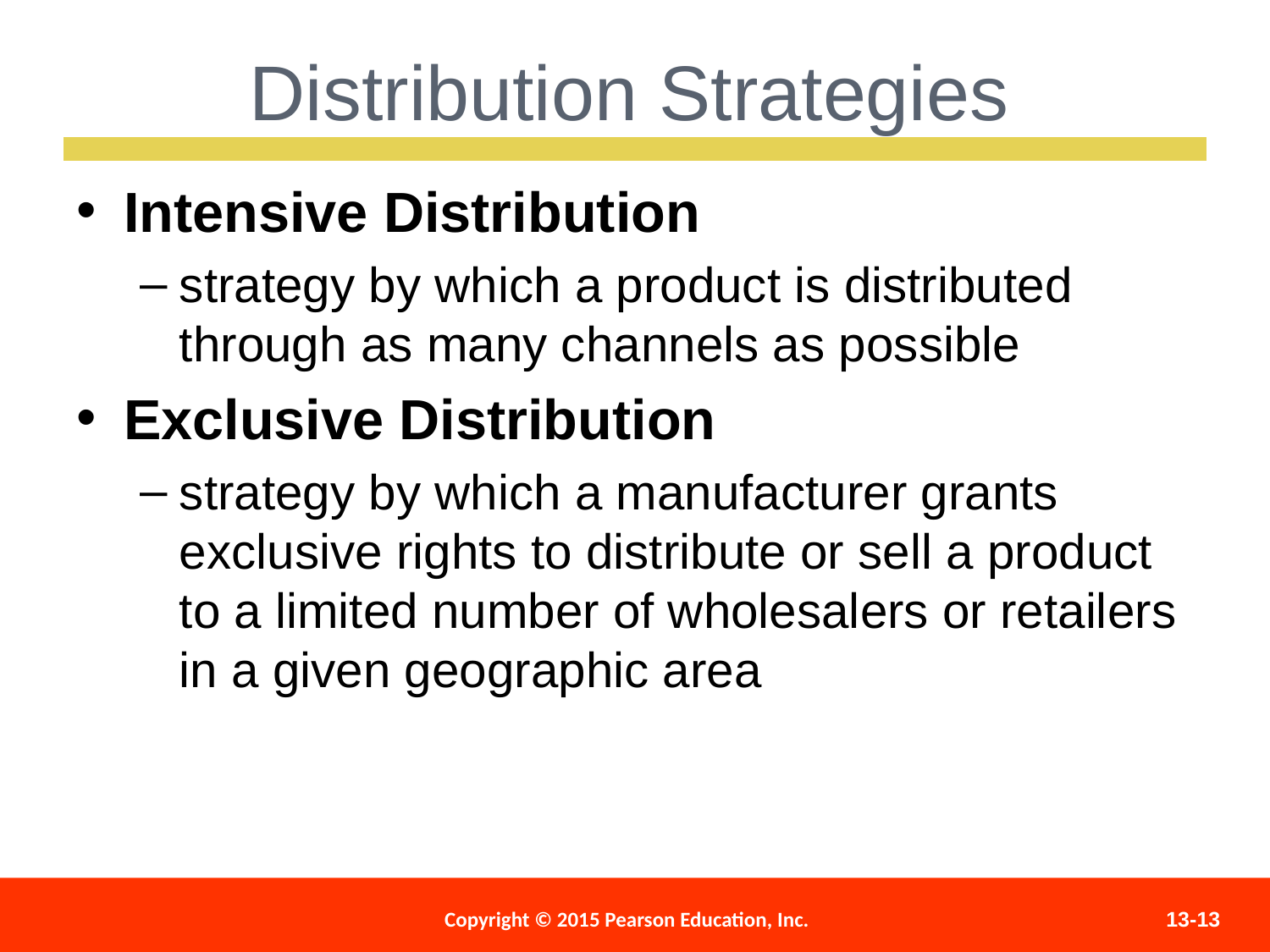

Distribution Strategies
Intensive Distribution
strategy by which a product is distributed through as many channels as possible
Exclusive Distribution
strategy by which a manufacturer grants exclusive rights to distribute or sell a product to a limited number of wholesalers or retailers in a given geographic area